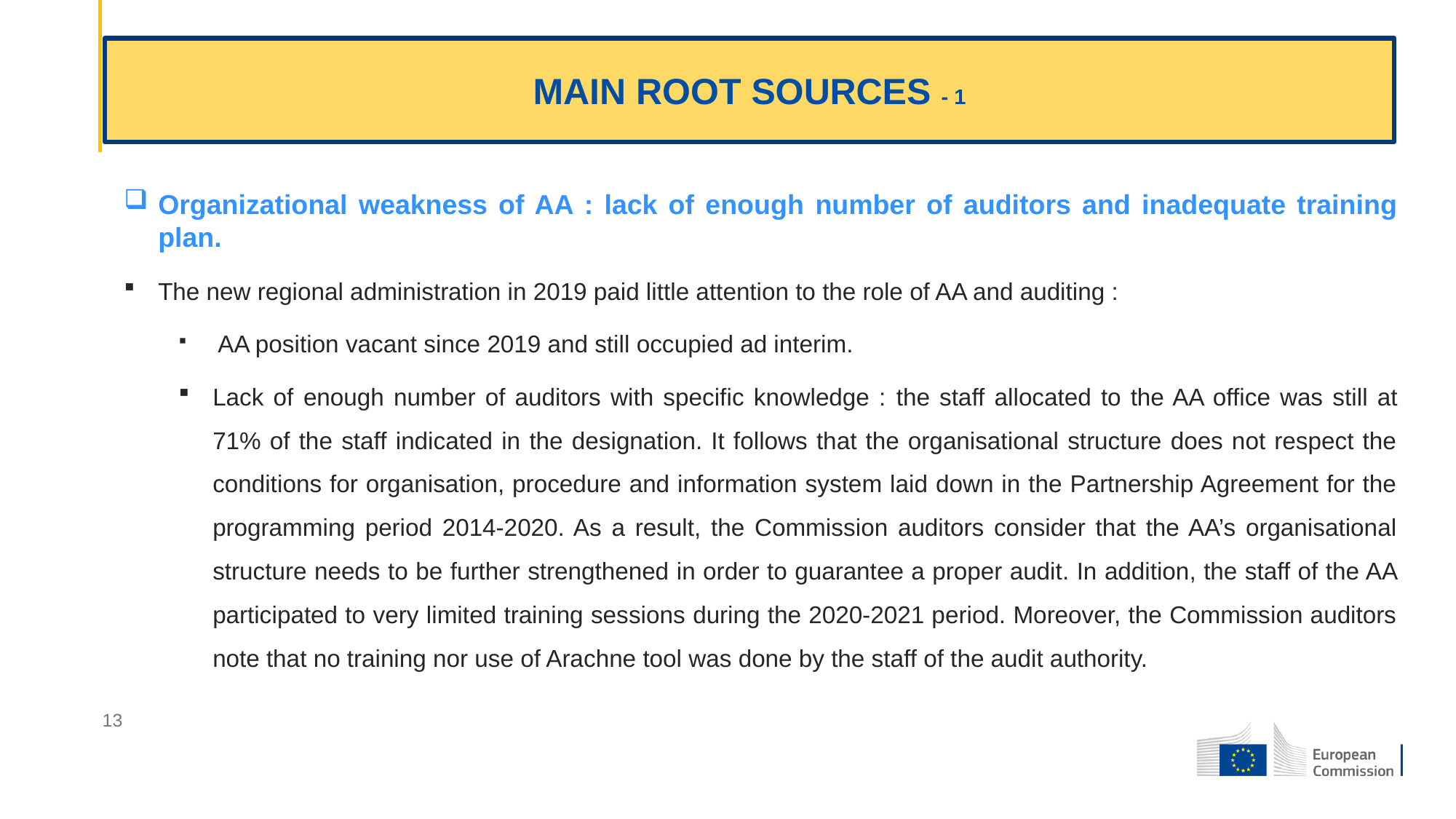

MAIN ROOT SOURCES - 1
Organizational weakness of AA : lack of enough number of auditors and inadequate training plan.
The new regional administration in 2019 paid little attention to the role of AA and auditing :
 AA position vacant since 2019 and still occupied ad interim.
Lack of enough number of auditors with specific knowledge : the staff allocated to the AA office was still at 71% of the staff indicated in the designation. It follows that the organisational structure does not respect the conditions for organisation, procedure and information system laid down in the Partnership Agreement for the programming period 2014-2020. As a result, the Commission auditors consider that the AA’s organisational structure needs to be further strengthened in order to guarantee a proper audit. In addition, the staff of the AA participated to very limited training sessions during the 2020-2021 period. Moreover, the Commission auditors note that no training nor use of Arachne tool was done by the staff of the audit authority.
13